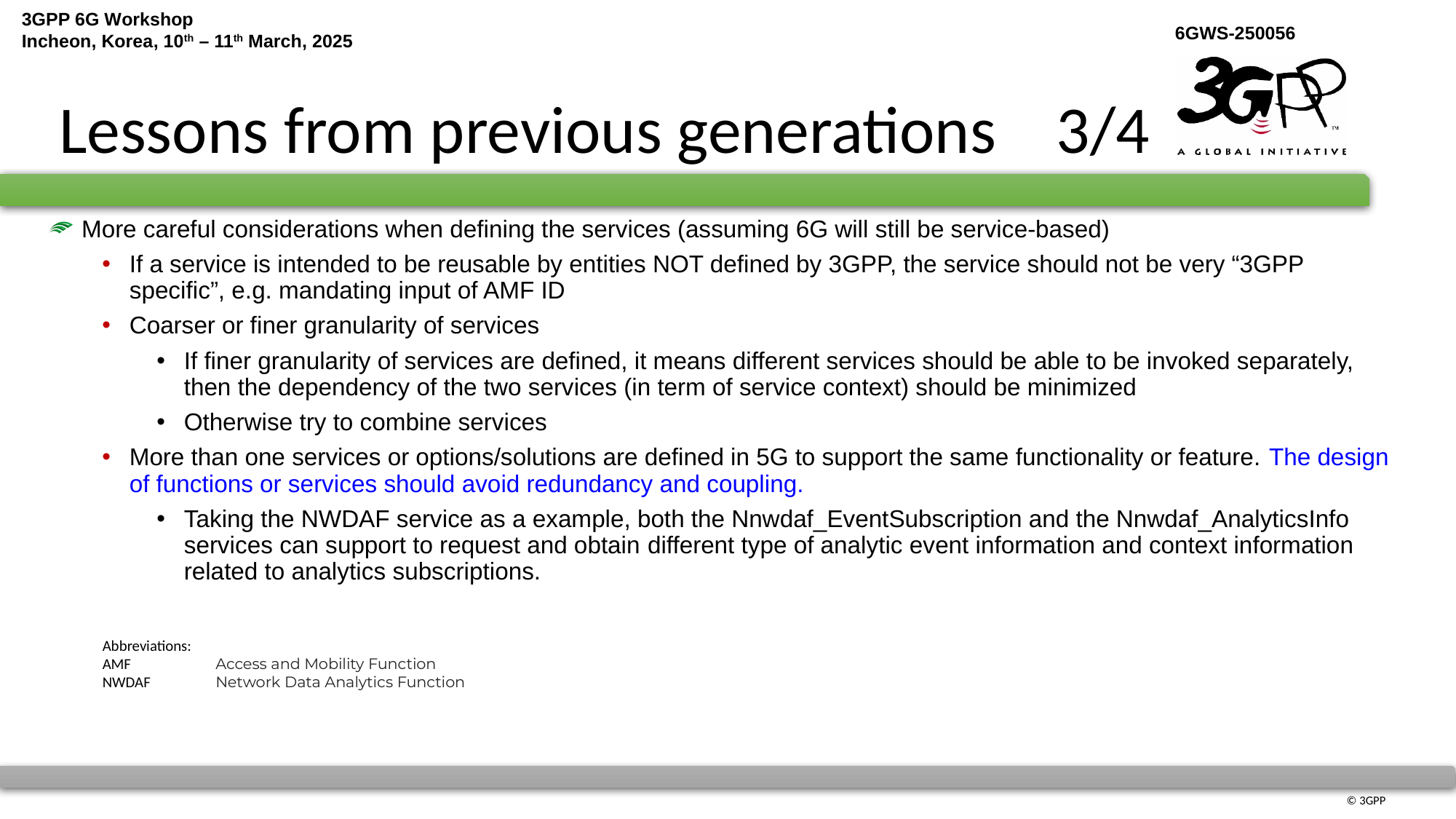

# Lessons from previous generations    3/4
 More careful considerations when defining the services (assuming 6G will still be service-based)
If a service is intended to be reusable by entities NOT defined by 3GPP, the service should not be very “3GPP specific”, e.g. mandating input of AMF ID
Coarser or finer granularity of services
If finer granularity of services are defined, it means different services should be able to be invoked separately, then the dependency of the two services (in term of service context) should be minimized
Otherwise try to combine services
More than one services or options/solutions are defined in 5G to support the same functionality or feature. The design of functions or services should avoid redundancy and coupling.
Taking the NWDAF service as a example, both the Nnwdaf_EventSubscription and the Nnwdaf_AnalyticsInfo services can support to request and obtain different type of analytic event information and context information related to analytics subscriptions.
Abbreviations:
AMF	 Access and Mobility Function
NWDAF	 Network Data Analytics Function